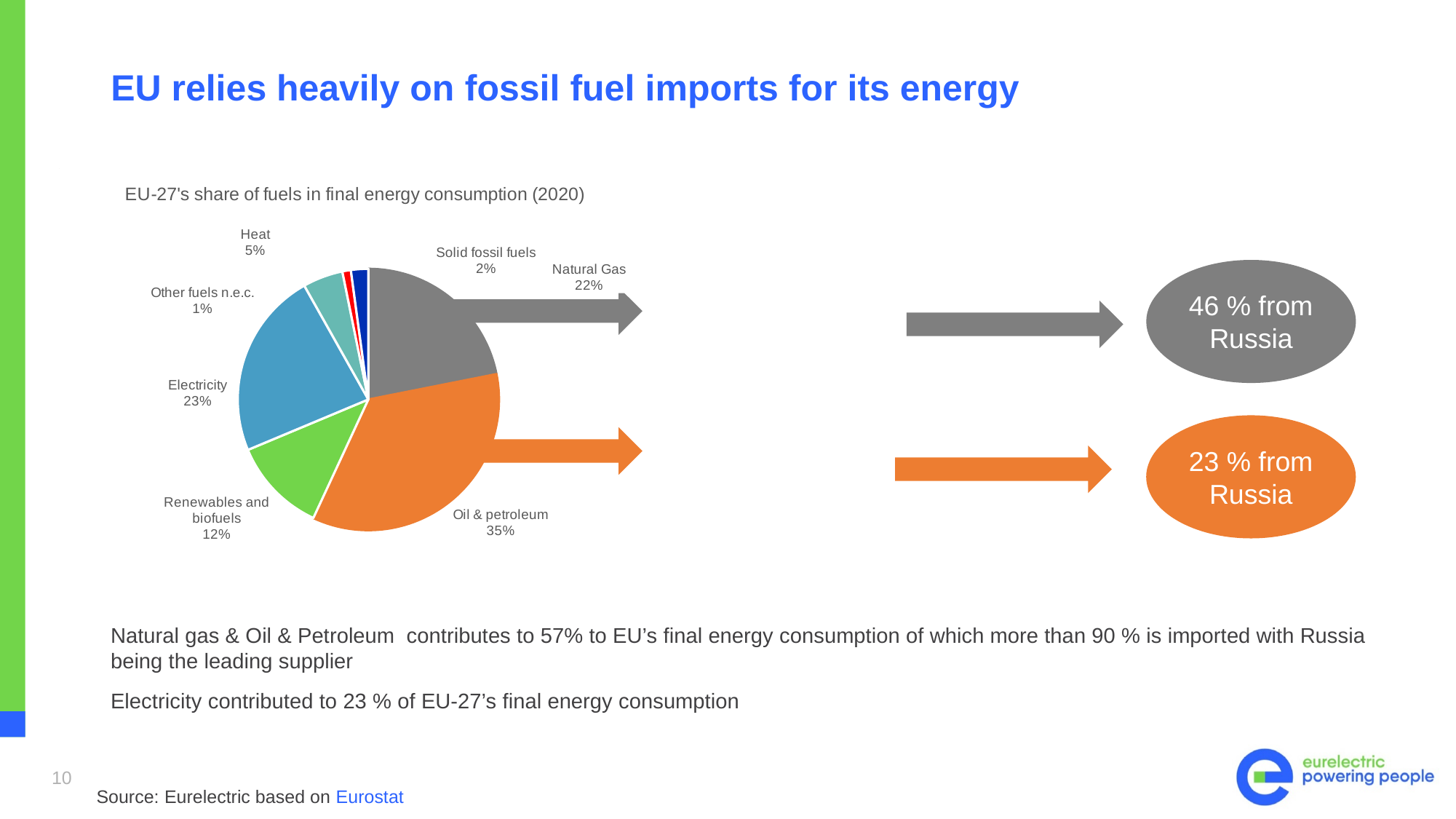

# EU relies heavily on fossil fuel imports for its energy

### Chart: EU-27's share of fuels in final energy consumption (2020)

| Category |
|---|

### Chart: EU-27's share of fuels in final energy consumption (2020)

| Category | 2020 |
|---|---|
| Natural Gas | 21.89 |
| Oil & petroleum | 35.03 |
| Renewables and biofuels | 11.77 |
| Electricity | 23.15 |
| Heat | 4.97 |
| Other fuels n.e.c. | 1.05 |
| Solid fossil fuels | 2.14 |
46 % from Russia

23 % from Russia

Natural gas & Oil & Petroleum  contributes to 57% to EU’s final energy consumption of which more than 90 % is imported with Russia being the leading supplier
Electricity contributed to 23 % of EU-27’s final energy consumption
10
Source: Eurelectric based on Eurostat